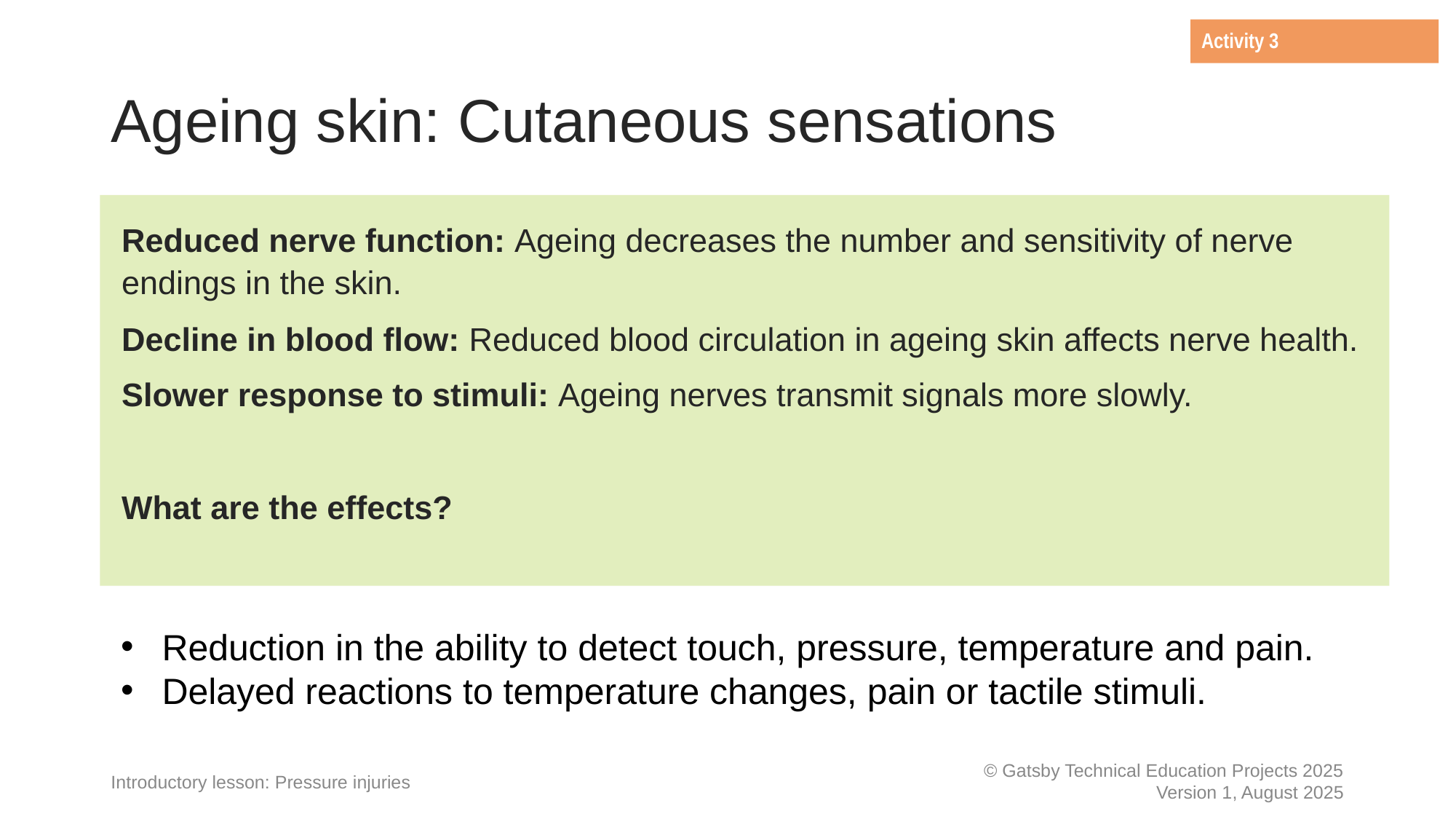

Activity 3
# Ageing skin: Cutaneous sensations
Reduced nerve function: Ageing decreases the number and sensitivity of nerve endings in the skin.
Decline in blood flow: Reduced blood circulation in ageing skin affects nerve health.
Slower response to stimuli: Ageing nerves transmit signals more slowly.

What are the effects?
Reduction in the ability to detect touch, pressure, temperature and pain.
Delayed reactions to temperature changes, pain or tactile stimuli.
Introductory lesson: Pressure injuries